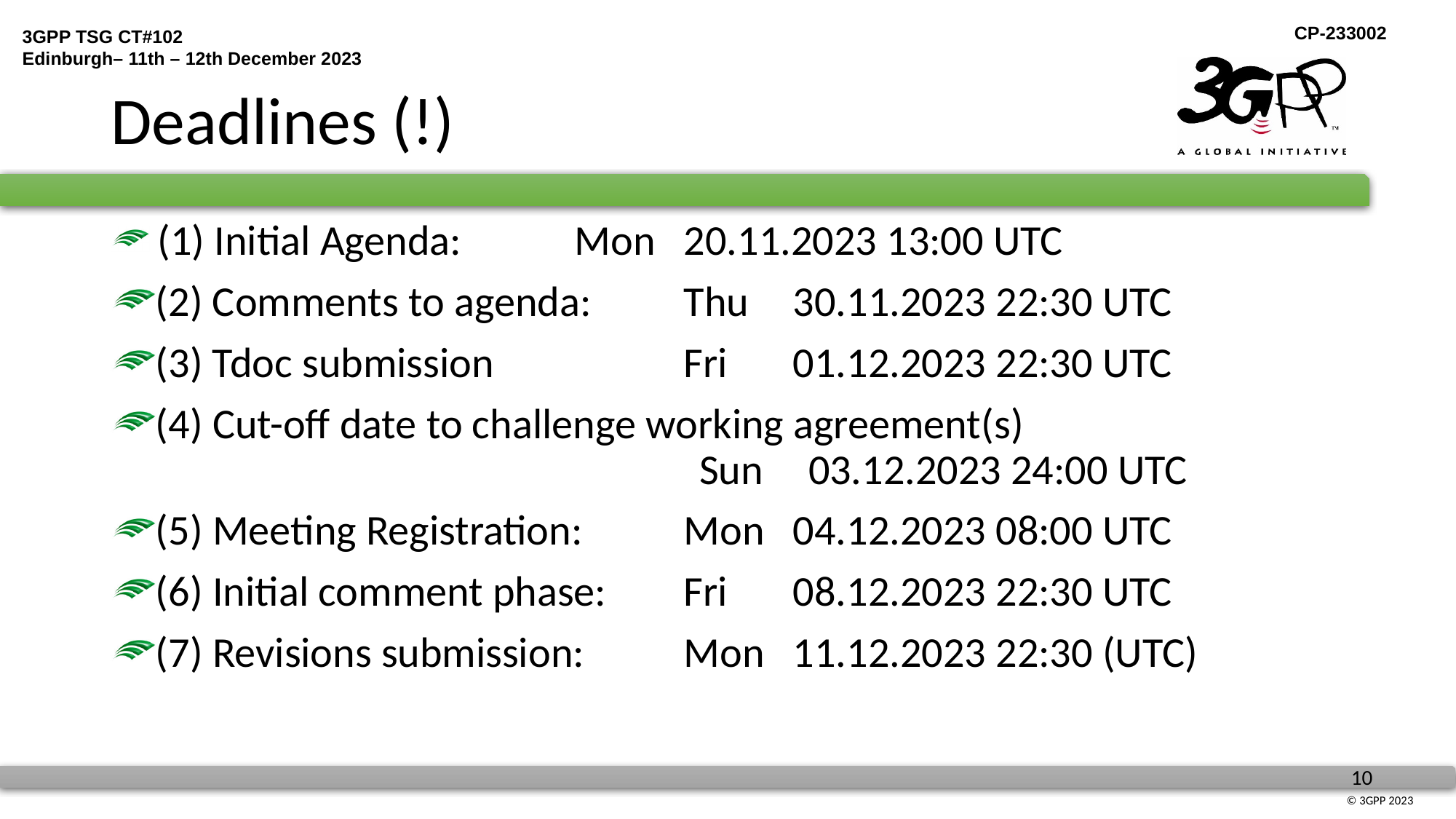

# Deadlines (!)
 (1) Initial Agenda:		Mon	20.11.2023 13:00 UTC
(2) Comments to agenda:	Thu 	30.11.2023 22:30 UTC
(3) Tdoc submission		Fri 	01.12.2023 22:30 UTC
(4) Cut-off date to challenge working agreement(s)
					Sun 	03.12.2023 24:00 UTC
(5) Meeting Registration:	Mon	04.12.2023 08:00 UTC
(6) Initial comment phase:	Fri 	08.12.2023 22:30 UTC
(7) Revisions submission: 	Mon	11.12.2023 22:30 (UTC)